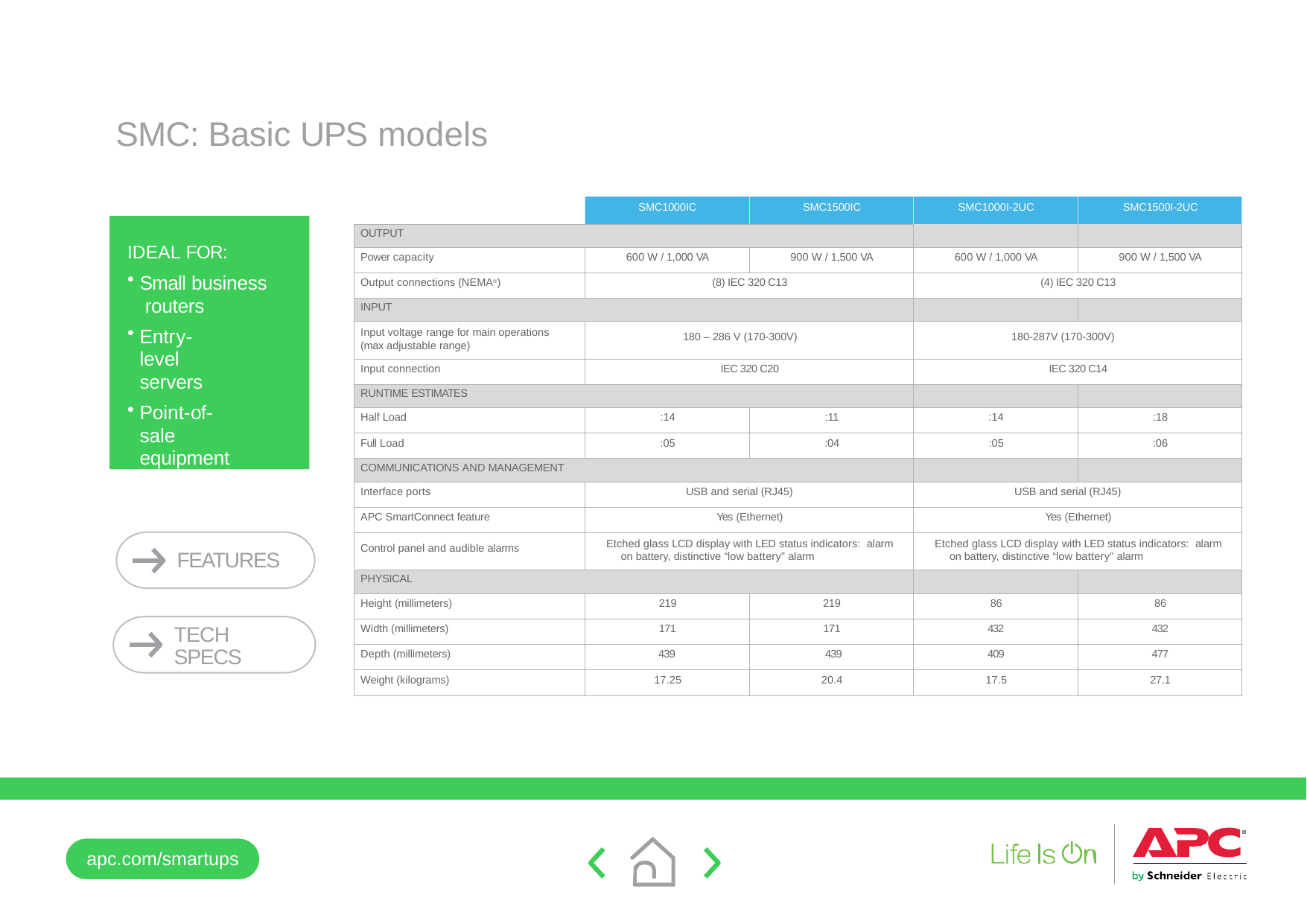

# SMC: Basic UPS models
|  | SMC1000IC | SMC1500IC | SMC1000I-2UC | SMC1500I-2UC |
| --- | --- | --- | --- | --- |
| OUTPUT |  |  |  |  |
| Power capacity | 600 W / 1,000 VA | 900 W / 1,500 VA | 600 W / 1,000 VA | 900 W / 1,500 VA |
| Output connections (NEMA®) | (8) IEC 320 C13 |  | (4) IEC 320 C13 |  |
| INPUT |  |  |  |  |
| Input voltage range for main operations (max adjustable range) | 180 – 286 V (170-300V) |  | 180-287V (170-300V) |  |
| Input connection | IEC 320 C20 |  | IEC 320 C14 |  |
| RUNTIME ESTIMATES |  |  |  |  |
| Half Load | :14 | :11 | :14 | :18 |
| Full Load | :05 | :04 | :05 | :06 |
| COMMUNICATIONS AND MANAGEMENT |  |  |  |  |
| Interface ports | USB and serial (RJ45) |  | USB and serial (RJ45) |  |
| APC SmartConnect feature | Yes (Ethernet) |  | Yes (Ethernet) |  |
| Control panel and audible alarms | Etched glass LCD display with LED status indicators: alarm on battery, distinctive “low battery” alarm |  | Etched glass LCD display with LED status indicators: alarm on battery, distinctive “low battery” alarm |  |
| PHYSICAL |  |  |  |  |
| Height (millimeters) | 219 | 219 | 86 | 86 |
| Width (millimeters) | 171 | 171 | 432 | 432 |
| Depth (millimeters) | 439 | 439 | 409 | 477 |
| Weight (kilograms) | 17.25 | 20.4 | 17.5 | 27.1 |

IDEAL FOR:
Small business  routers
Entry-level  servers
Point-of-sale  equipment

FEATURES

TECH  SPECS

apc.com/smartups